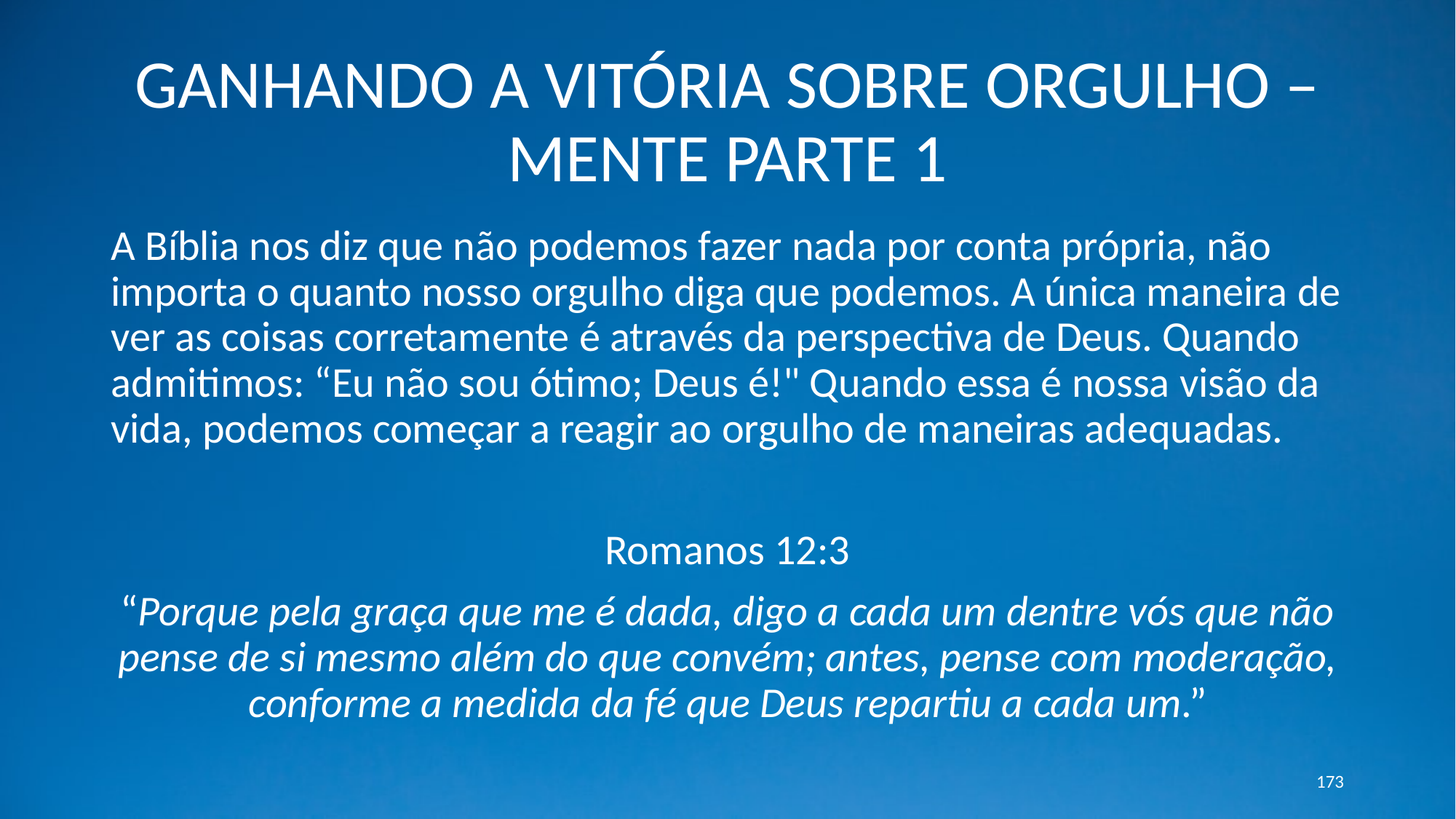

# GANHANDO A VITÓRIA SOBRE ORGULHO – MENTE PARTE 1
A Bíblia nos diz que não podemos fazer nada por conta própria, não importa o quanto nosso orgulho diga que podemos. A única maneira de ver as coisas corretamente é através da perspectiva de Deus. Quando admitimos: “Eu não sou ótimo; Deus é!" Quando essa é nossa visão da vida, podemos começar a reagir ao orgulho de maneiras adequadas.

Romanos 12:3
“Porque pela graça que me é dada, digo a cada um dentre vós que não pense de si mesmo além do que convém; antes, pense com moderação, conforme a medida da fé que Deus repartiu a cada um.”

173